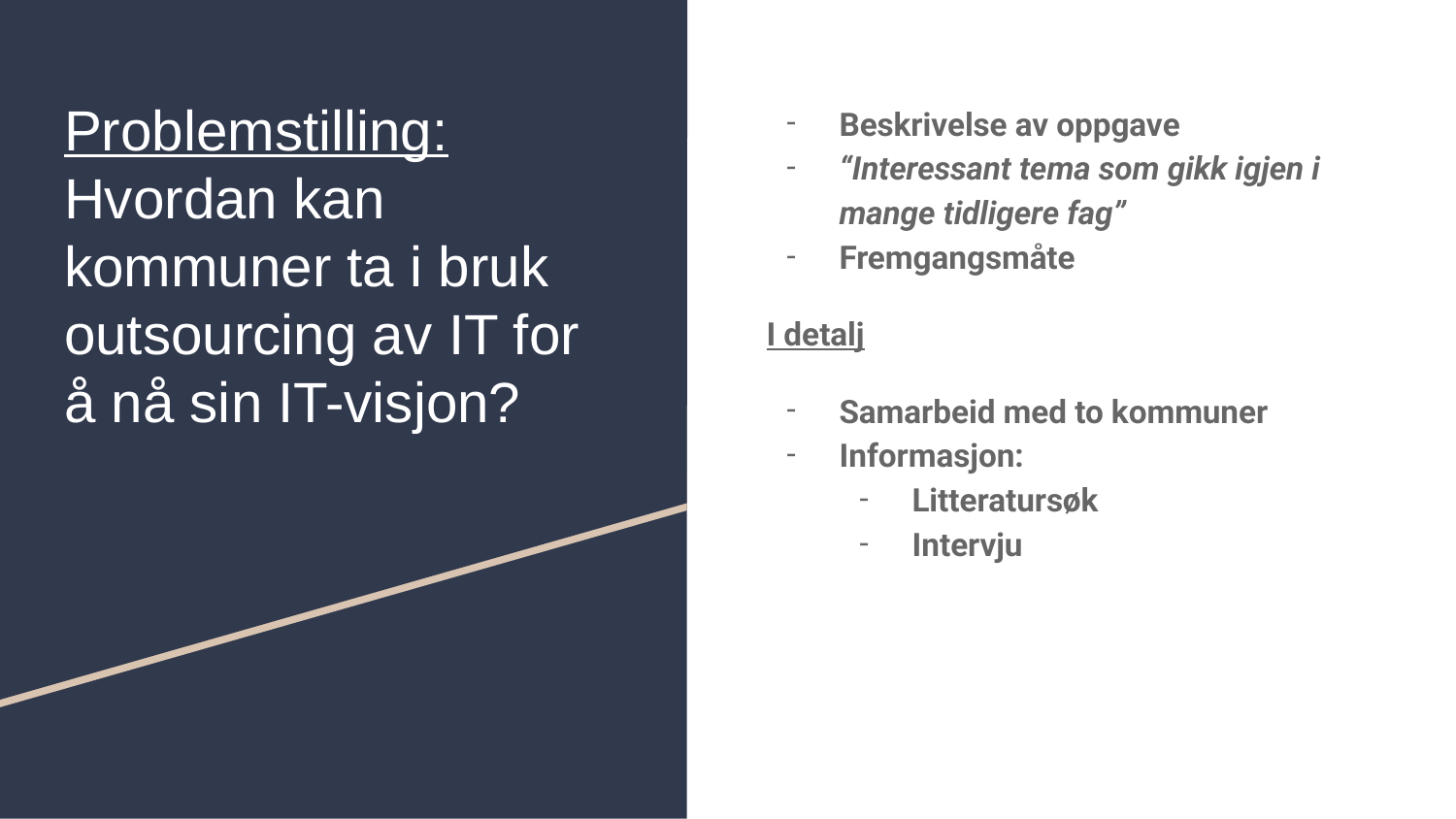

# Problemstilling: Hvordan kan kommuner ta i bruk outsourcing av IT for å nå sin IT-visjon?
Beskrivelse av oppgave
“Interessant tema som gikk igjen i mange tidligere fag”
Fremgangsmåte
I detalj
Samarbeid med to kommuner
Informasjon:
Litteratursøk
Intervju